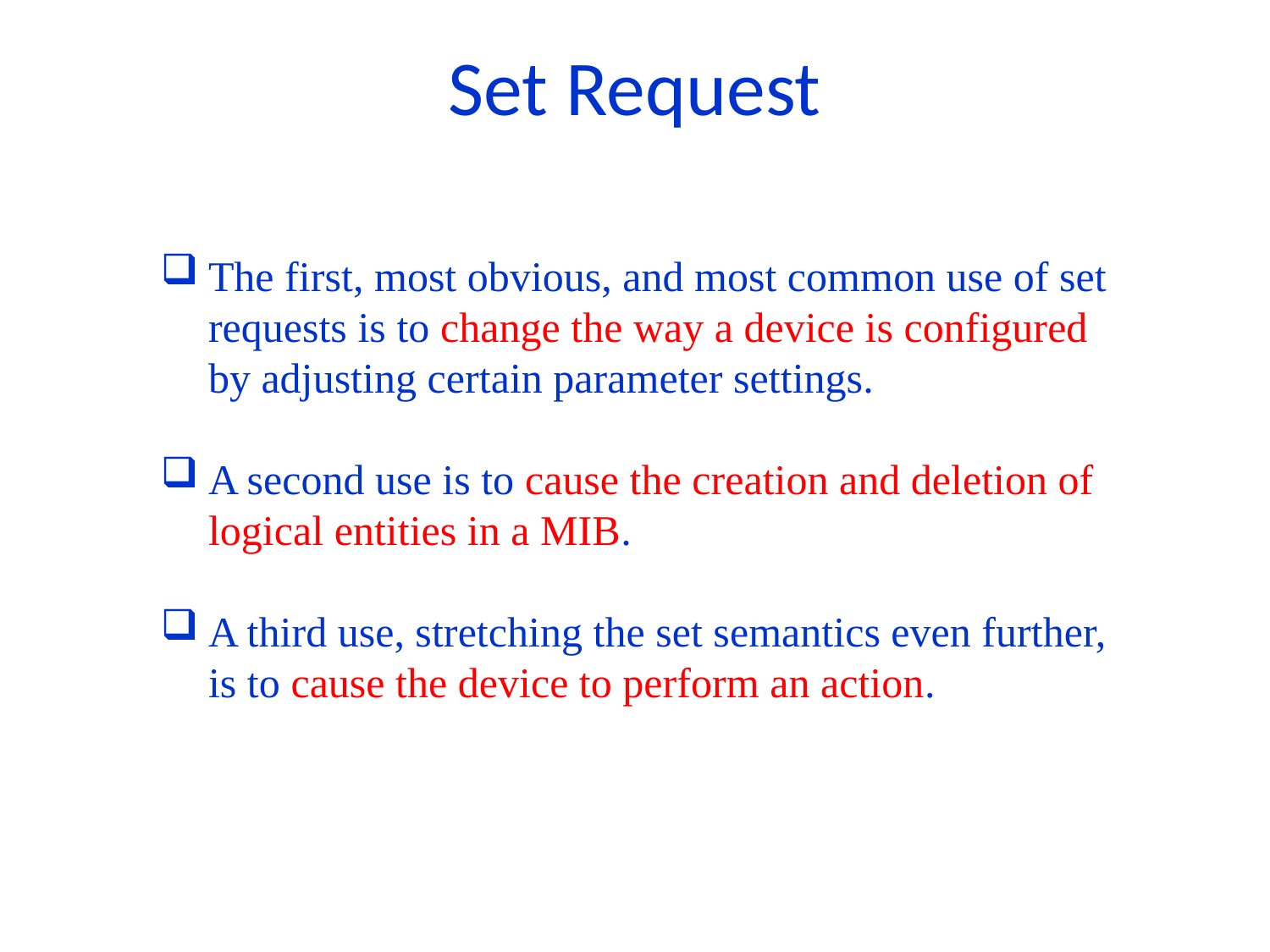

Set Request
The first, most obvious, and most common use of set requests is to change the way a device is configured by adjusting certain parameter settings.

A second use is to cause the creation and deletion of logical entities in a MIB.

A third use, stretching the set semantics even further, is to cause the device to perform an action.